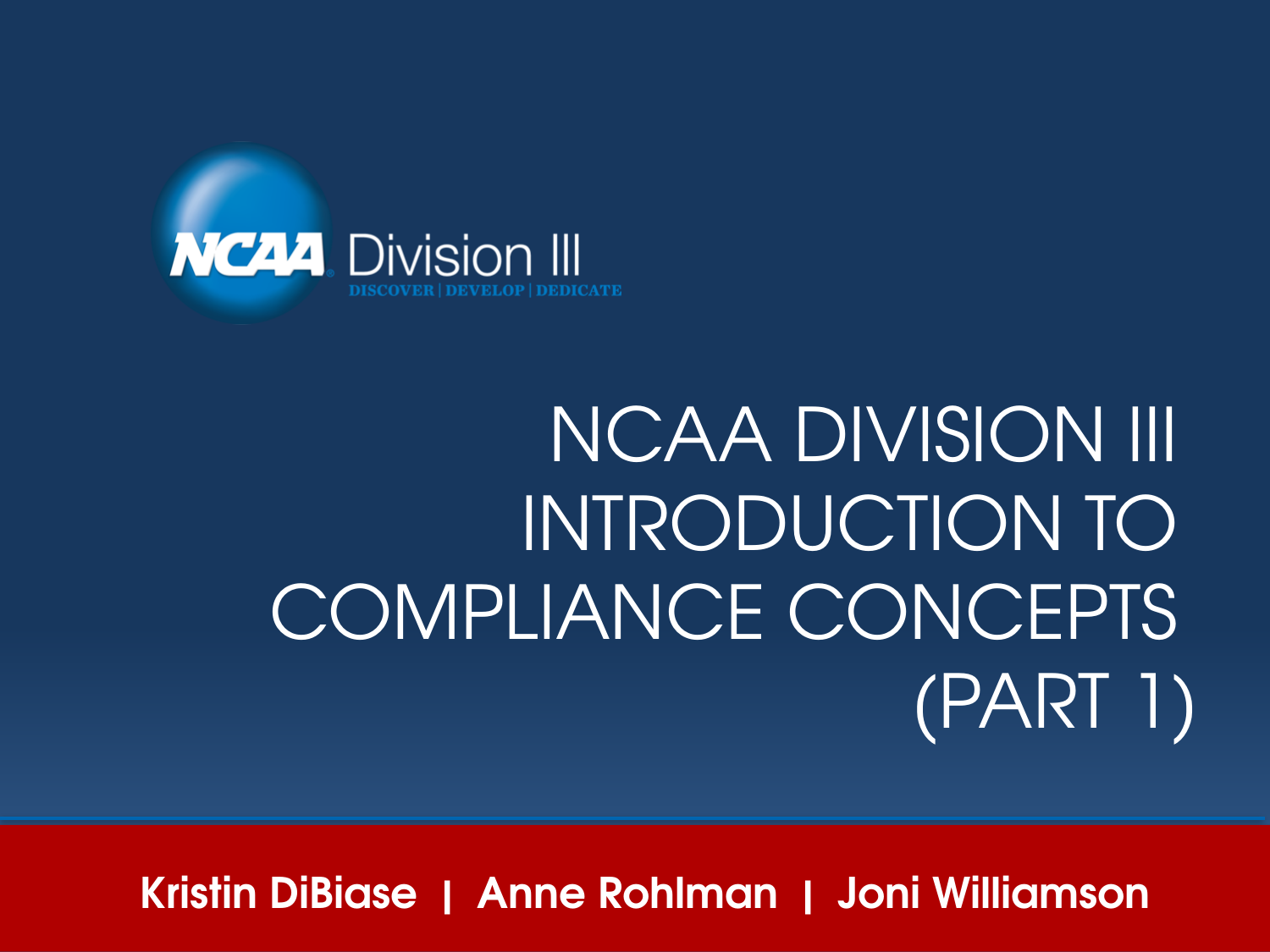

# NCAA DIVISION III INTRODUCTION TO COMPLIANCE CONCEPTS (PART 1)
Kristin DiBiase  |  Anne Rohlman  |  Joni Williamson